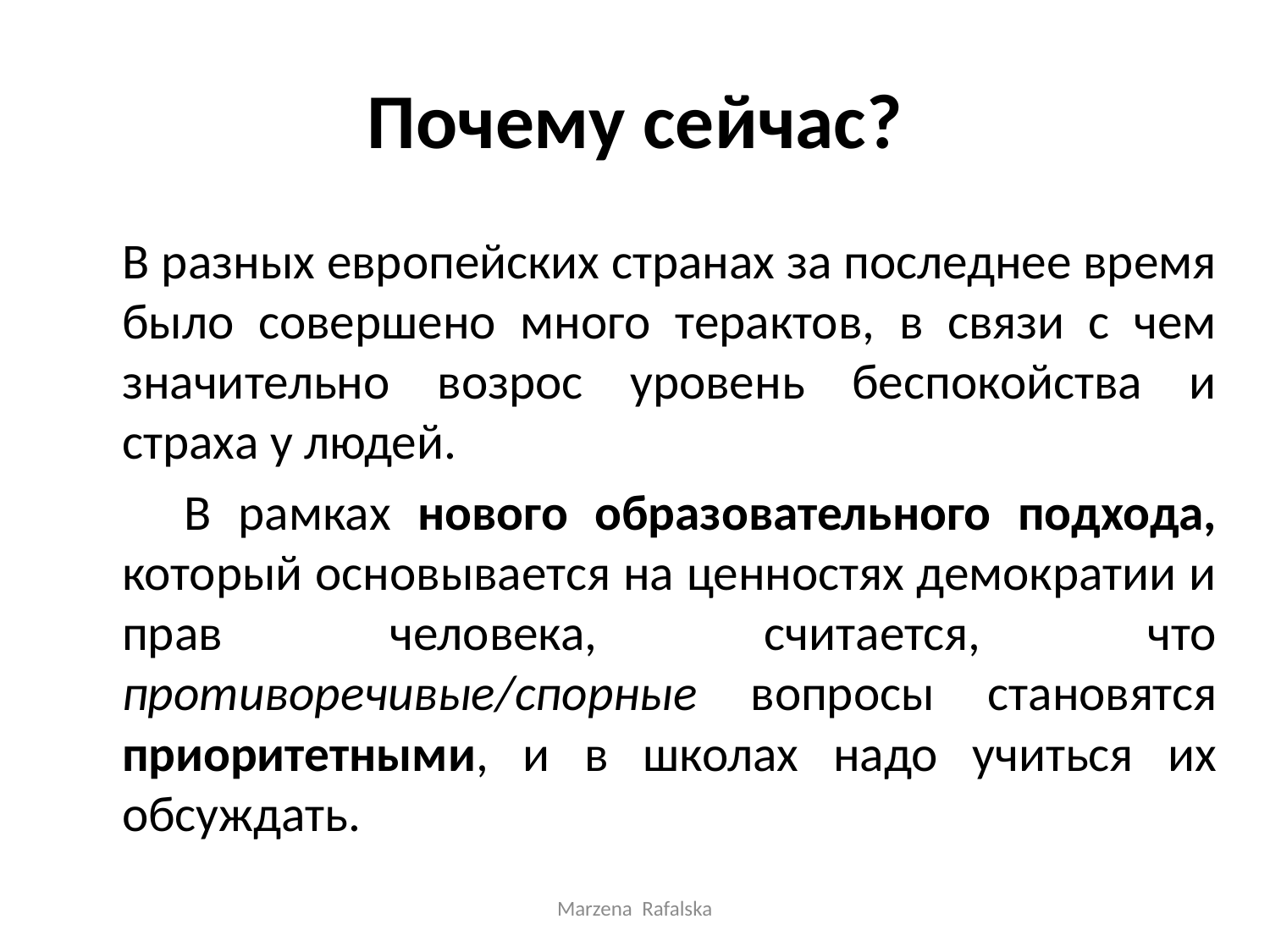

# Почему сейчас?
    В разных европейских странах за последнее время было совершено много терактов, в связи с чем значительно возрос уровень беспокойства и страха у людей.
    В рамках нового образовательного подхода, который основывается на ценностях демократии и прав человека, считается, что противоречивые/спорные вопросы становятся приоритетными, и в школах надо учиться их обсуждать.

Marzena  Rafalska